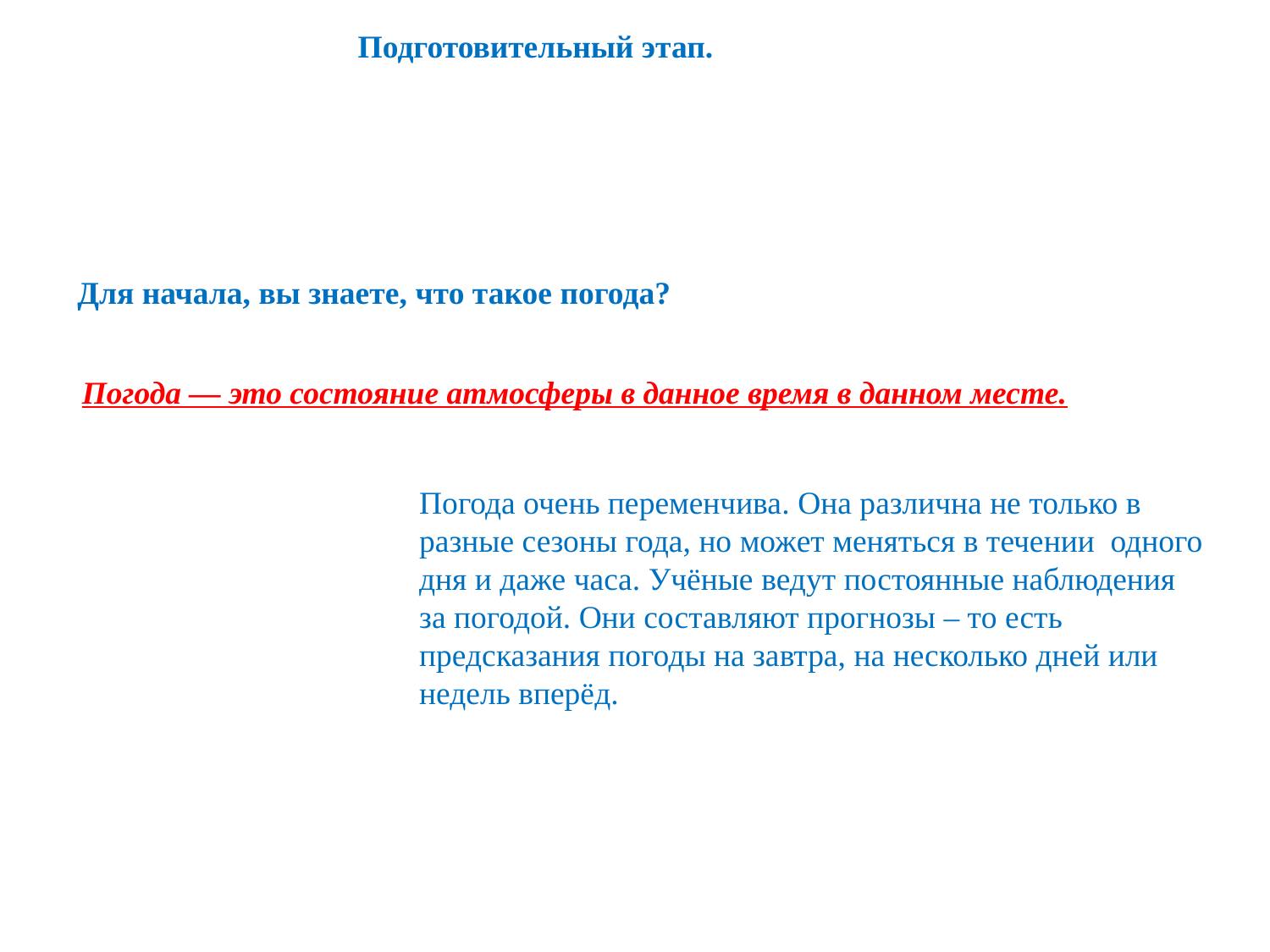

Подготовительный этап.
Для начала, вы знаете, что такое погода?
Погода — это состояние атмосферы в данное время в данном месте.
Погода очень переменчива. Она различна не только в разные сезоны года, но может меняться в течении  одного дня и даже часа. Учёные ведут постоянные наблюдения за погодой. Они составляют прогнозы – то есть предсказания погоды на завтра, на несколько дней или недель вперёд.